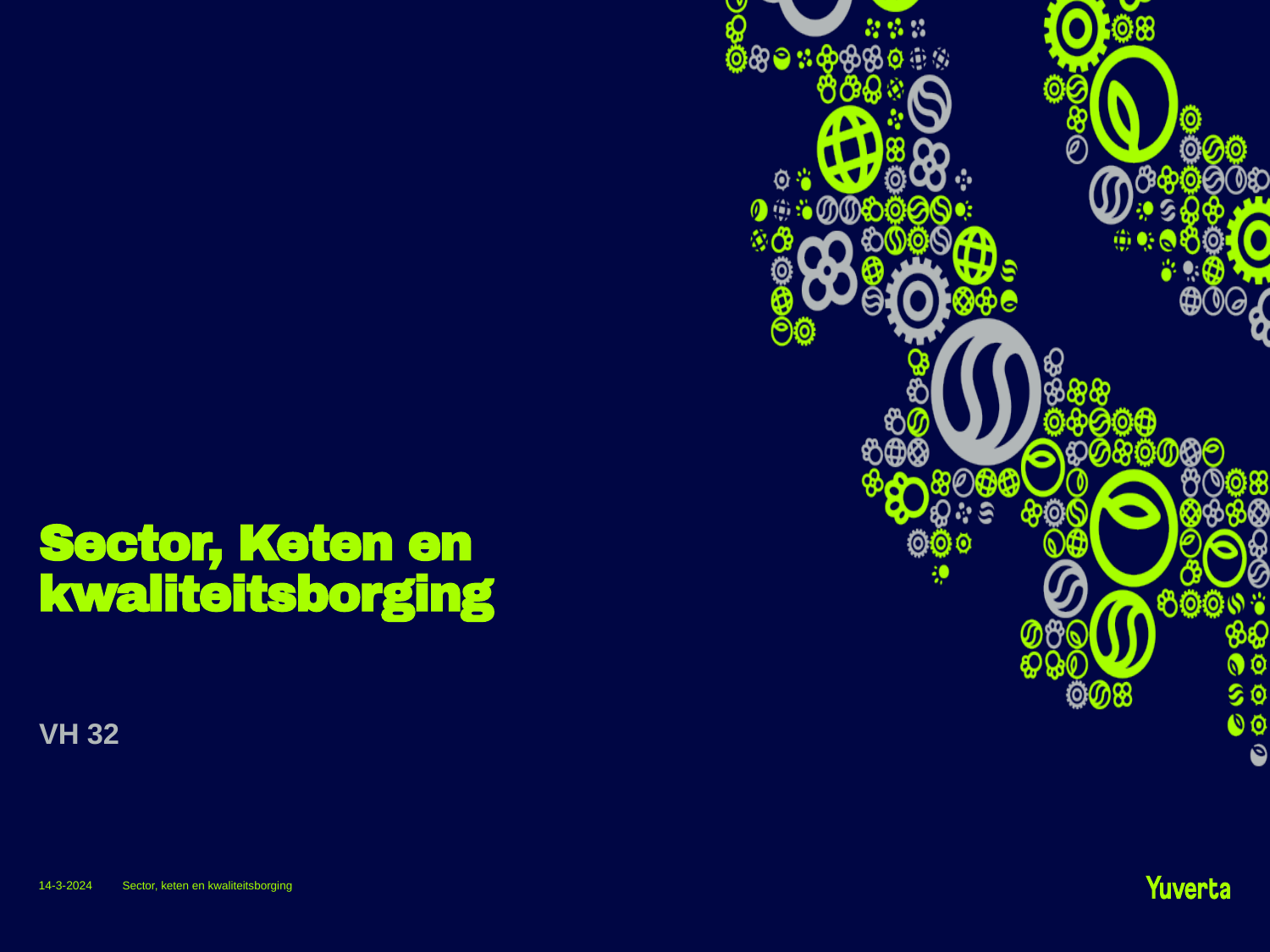

# Sector, Keten en kwaliteitsborging
VH 32
14-3-2024
Sector, keten en kwaliteitsborging